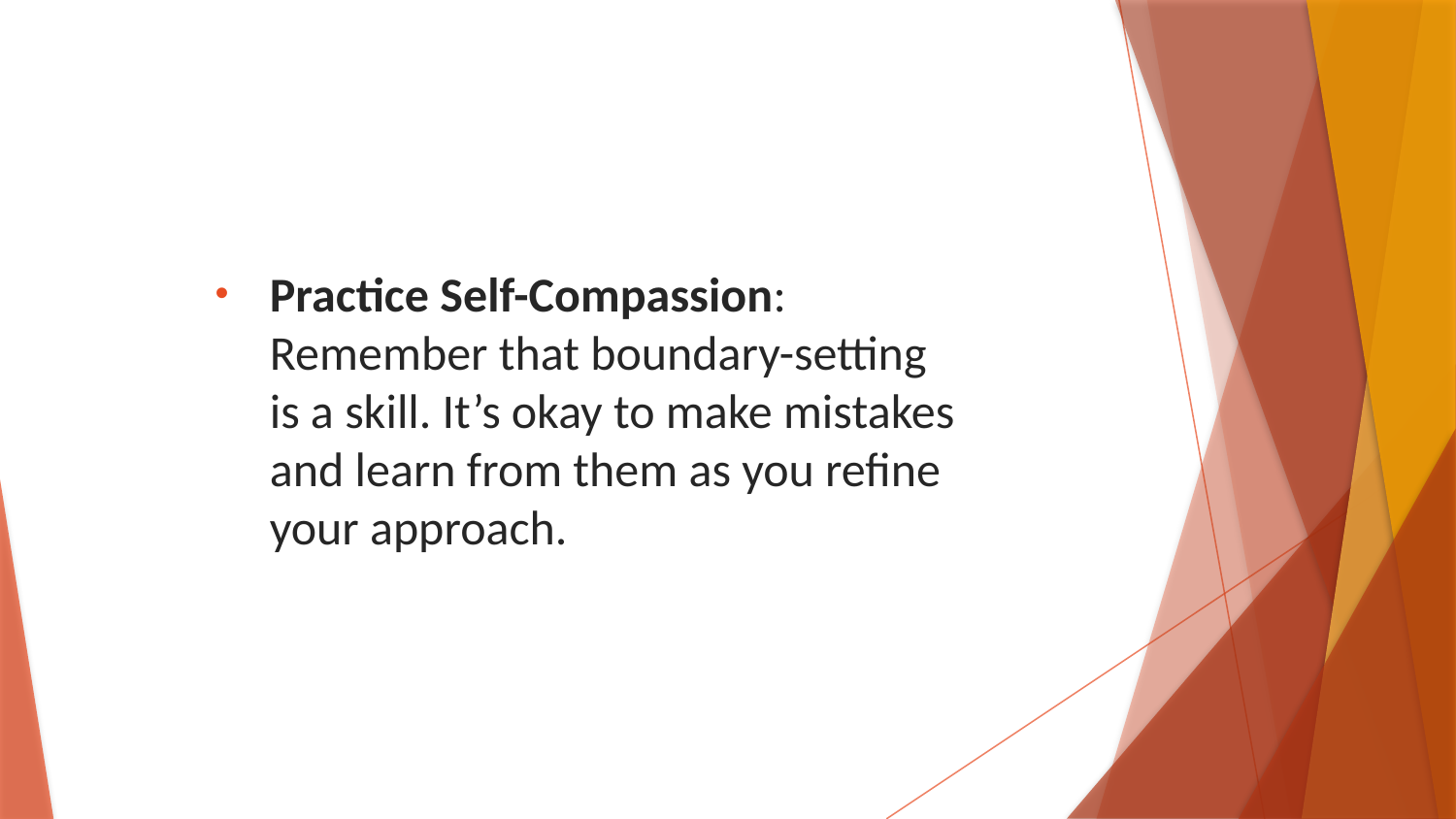

Practice Self-Compassion: Remember that boundary-setting is a skill. It’s okay to make mistakes and learn from them as you refine your approach.